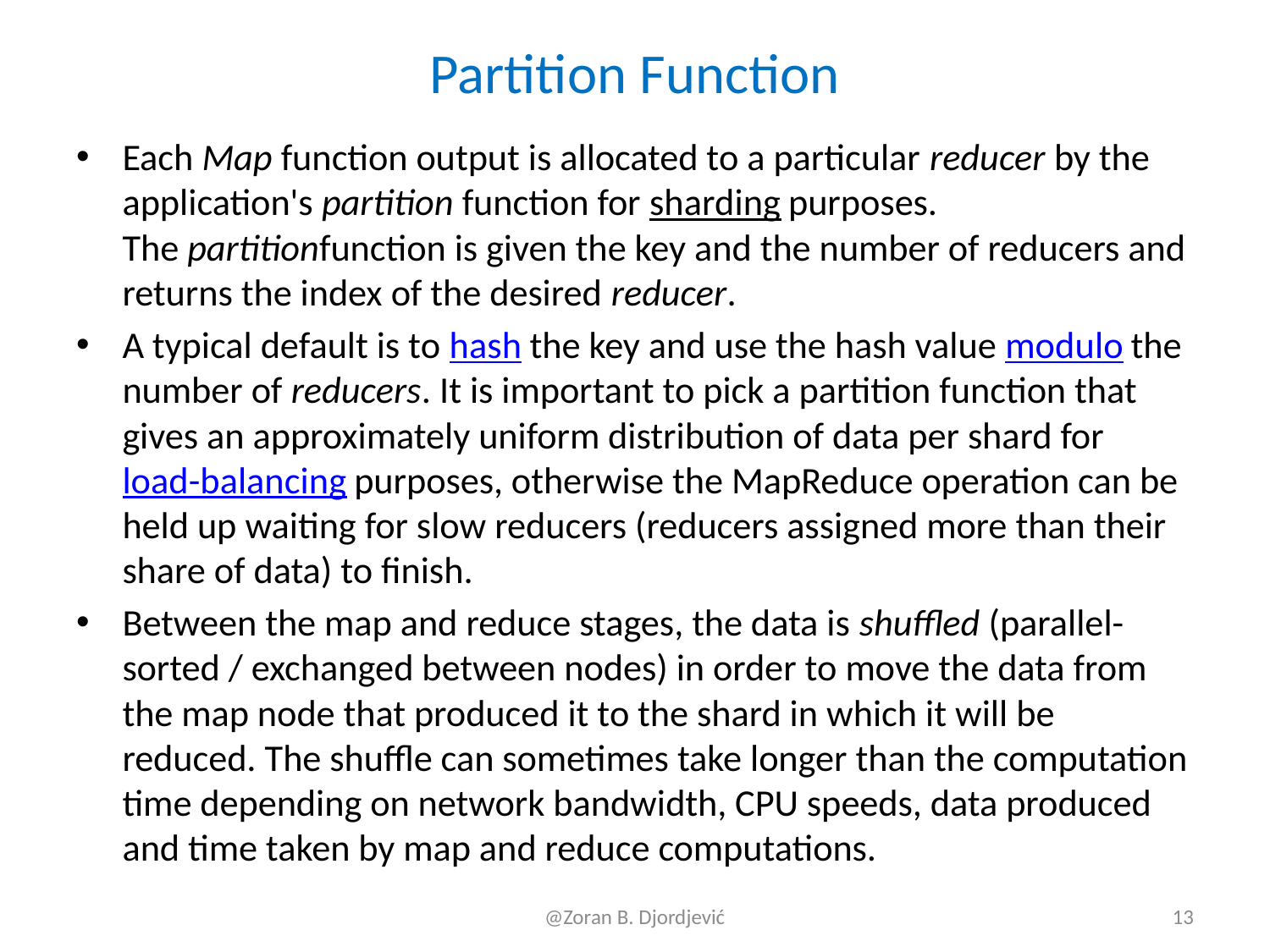

# Partition Function
Each Map function output is allocated to a particular reducer by the application's partition function for sharding purposes. The partitionfunction is given the key and the number of reducers and returns the index of the desired reducer.
A typical default is to hash the key and use the hash value modulo the number of reducers. It is important to pick a partition function that gives an approximately uniform distribution of data per shard for load-balancing purposes, otherwise the MapReduce operation can be held up waiting for slow reducers (reducers assigned more than their share of data) to finish.
Between the map and reduce stages, the data is shuffled (parallel-sorted / exchanged between nodes) in order to move the data from the map node that produced it to the shard in which it will be reduced. The shuffle can sometimes take longer than the computation time depending on network bandwidth, CPU speeds, data produced and time taken by map and reduce computations.
@Zoran B. Djordjević
13